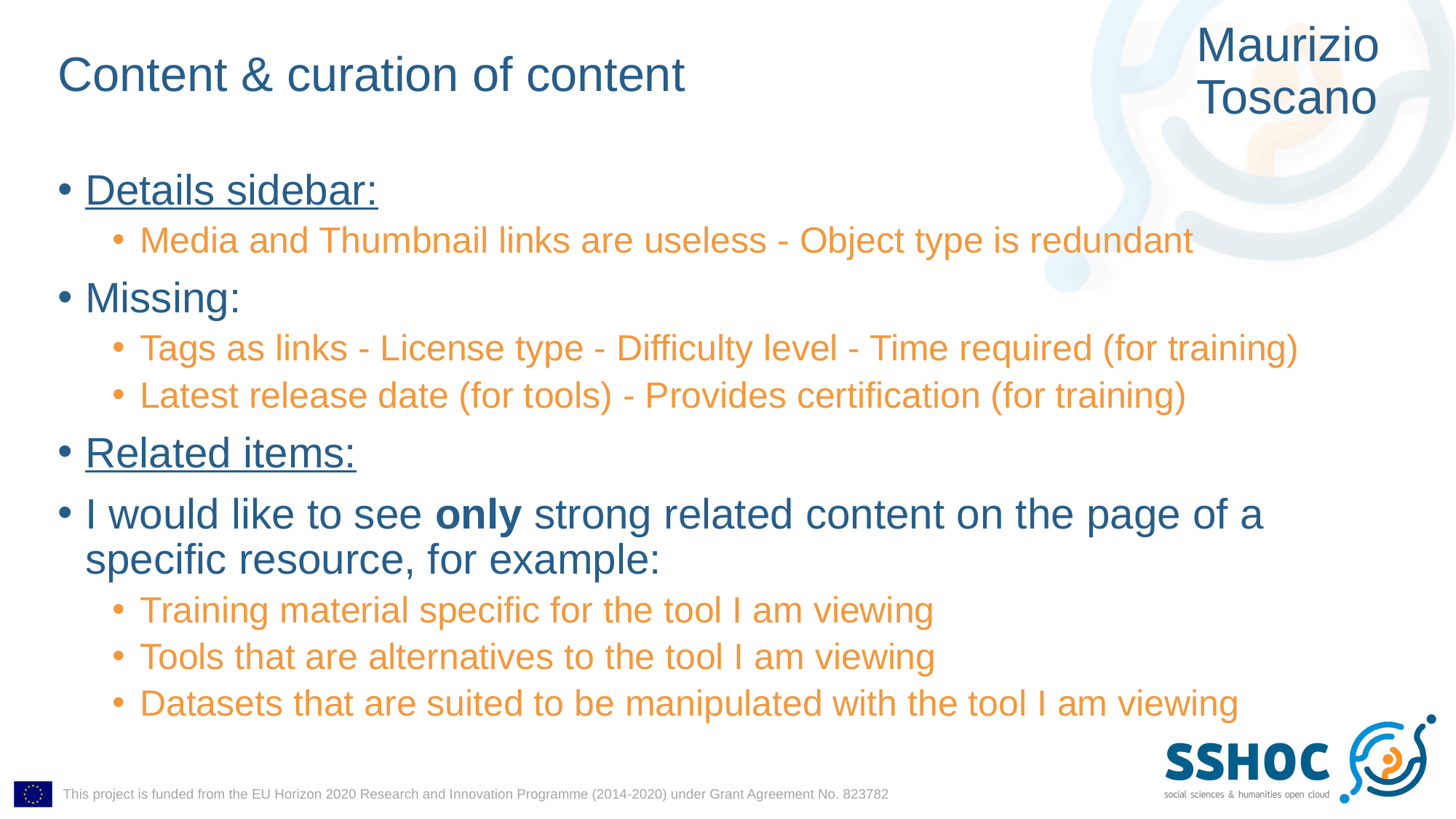

Maurizio Toscano
# Content & curation of content
Details sidebar:
Media and Thumbnail links are useless - Object type is redundant
Missing:
Tags as links - License type - Difficulty level - Time required (for training)
Latest release date (for tools) - Provides certification (for training)
Related items:
I would like to see only strong related content on the page of a specific resource, for example:
Training material specific for the tool I am viewing
Tools that are alternatives to the tool I am viewing
Datasets that are suited to be manipulated with the tool I am viewing